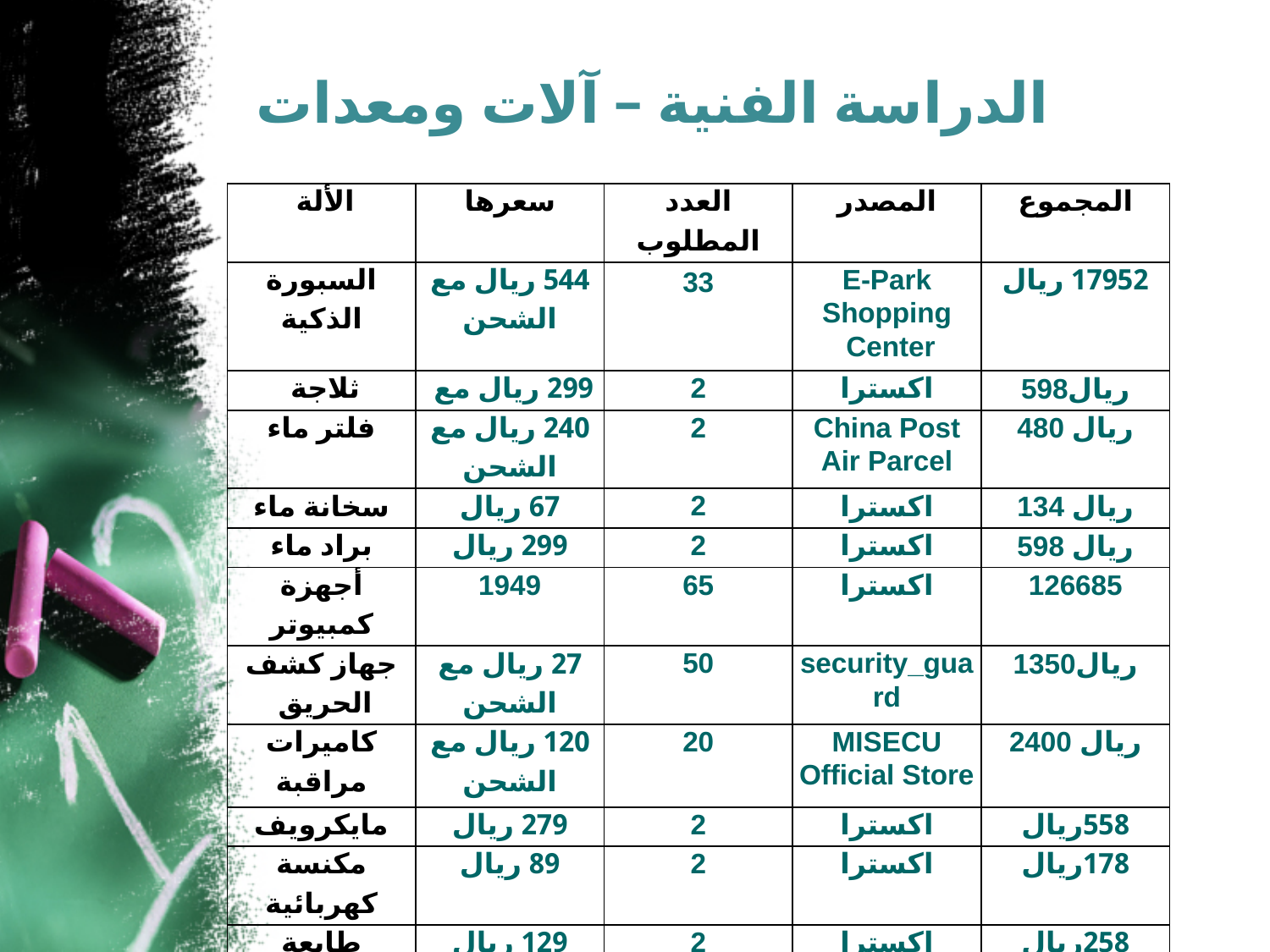

# الدراسة الفنية – آلات ومعدات
| الألة | سعرها | العدد المطلوب | المصدر | المجموع |
| --- | --- | --- | --- | --- |
| السبورة الذكية | 544 ريال مع الشحن | 33 | E-Park Shopping Center | 17952 ريال |
| ثلاجة | 299 ريال مع | 2 | اكسترا | 598ريال |
| فلتر ماء | 240 ريال مع الشحن | 2 | China Post Air Parcel | 480 ريال |
| سخانة ماء | 67 ريال | 2 | اكسترا | 134 ريال |
| براد ماء | 299 ريال | 2 | اكسترا | 598 ريال |
| أجهزة كمبيوتر | 1949 | 65 | اكسترا | 126685 |
| جهاز كشف الحريق | 27 ريال مع الشحن | 50 | security\_guard | 1350ريال |
| كاميرات مراقبة | 120 ريال مع الشحن | 20 | MISECU Official Store | 2400 ريال |
| مايكرويف | 279 ريال | 2 | اكسترا | 558ريال |
| مكنسة كهربائية | 89 ريال | 2 | اكسترا | 178ريال |
| طابعة | 129 ريال | 2 | اكسترا | 258ريال |
| جهاز تصوير | 900 ريال | 2 | اكسترا | 1800ريال |
| المجموع |  |  |  | 152991 ريال |